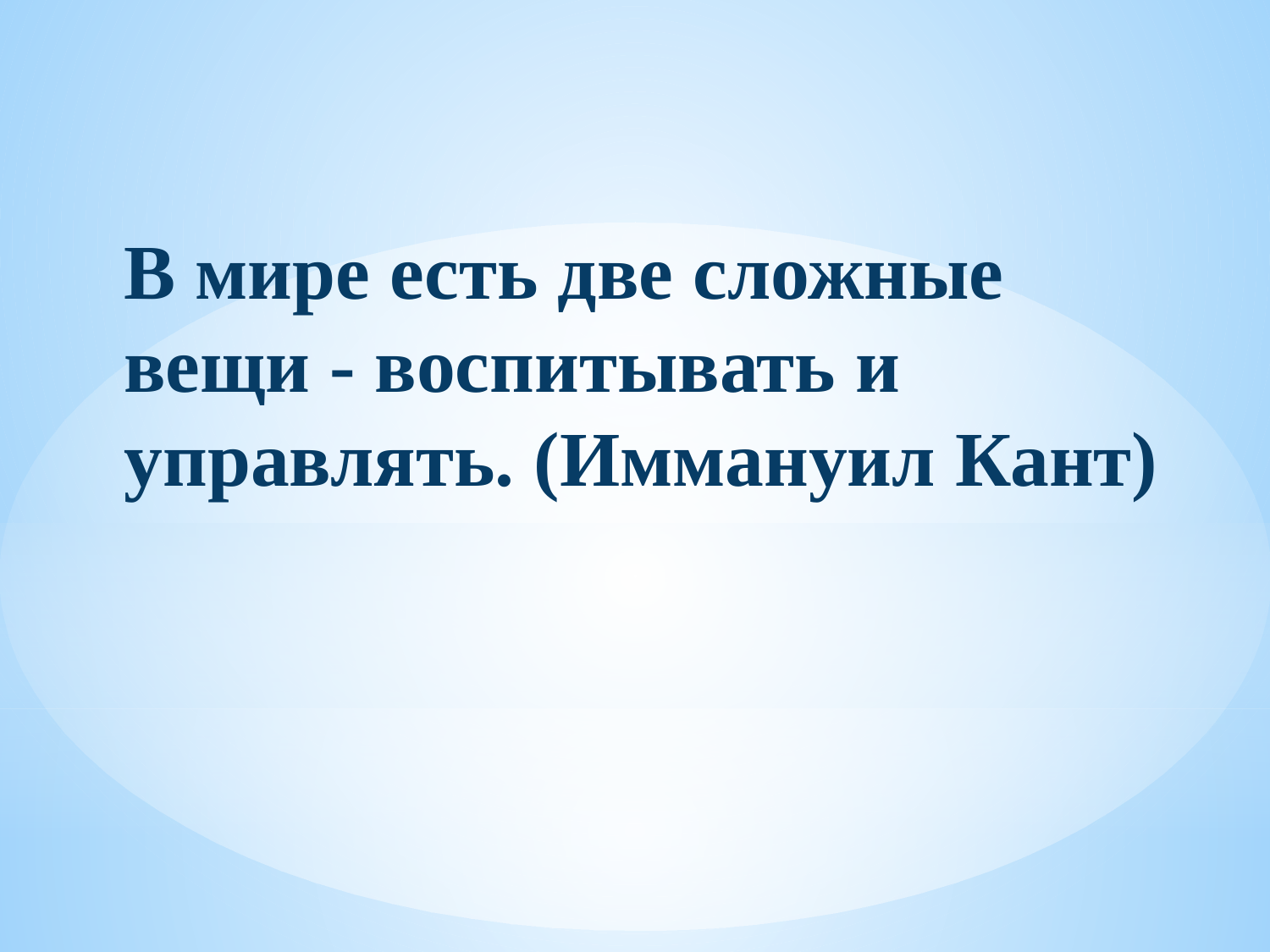

В мире есть две сложные вещи - воспитывать и управлять. (Иммануил Кант)